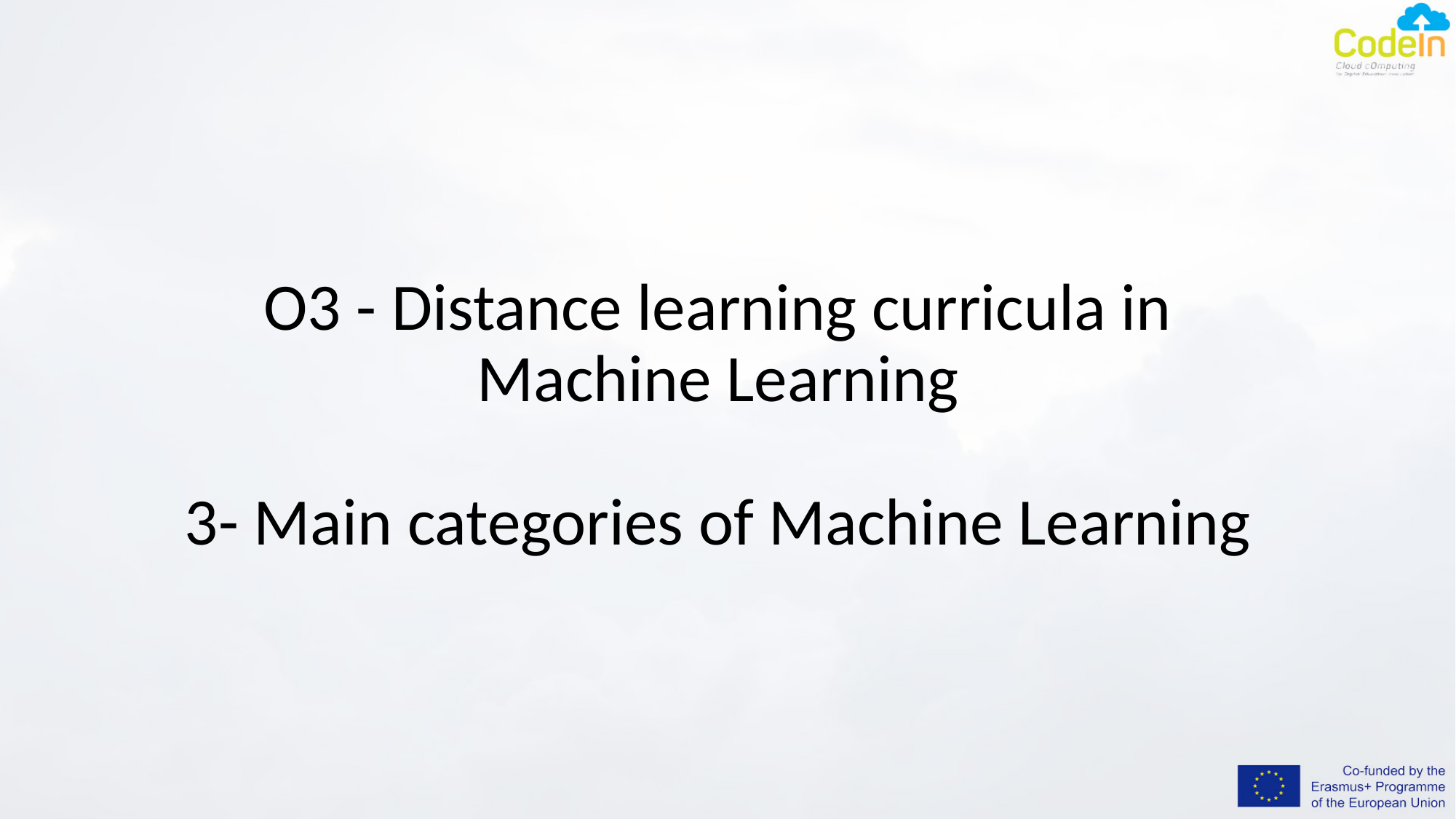

# O3 - Distance learning curricula in Machine Learning 3- Main categories of Machine Learning